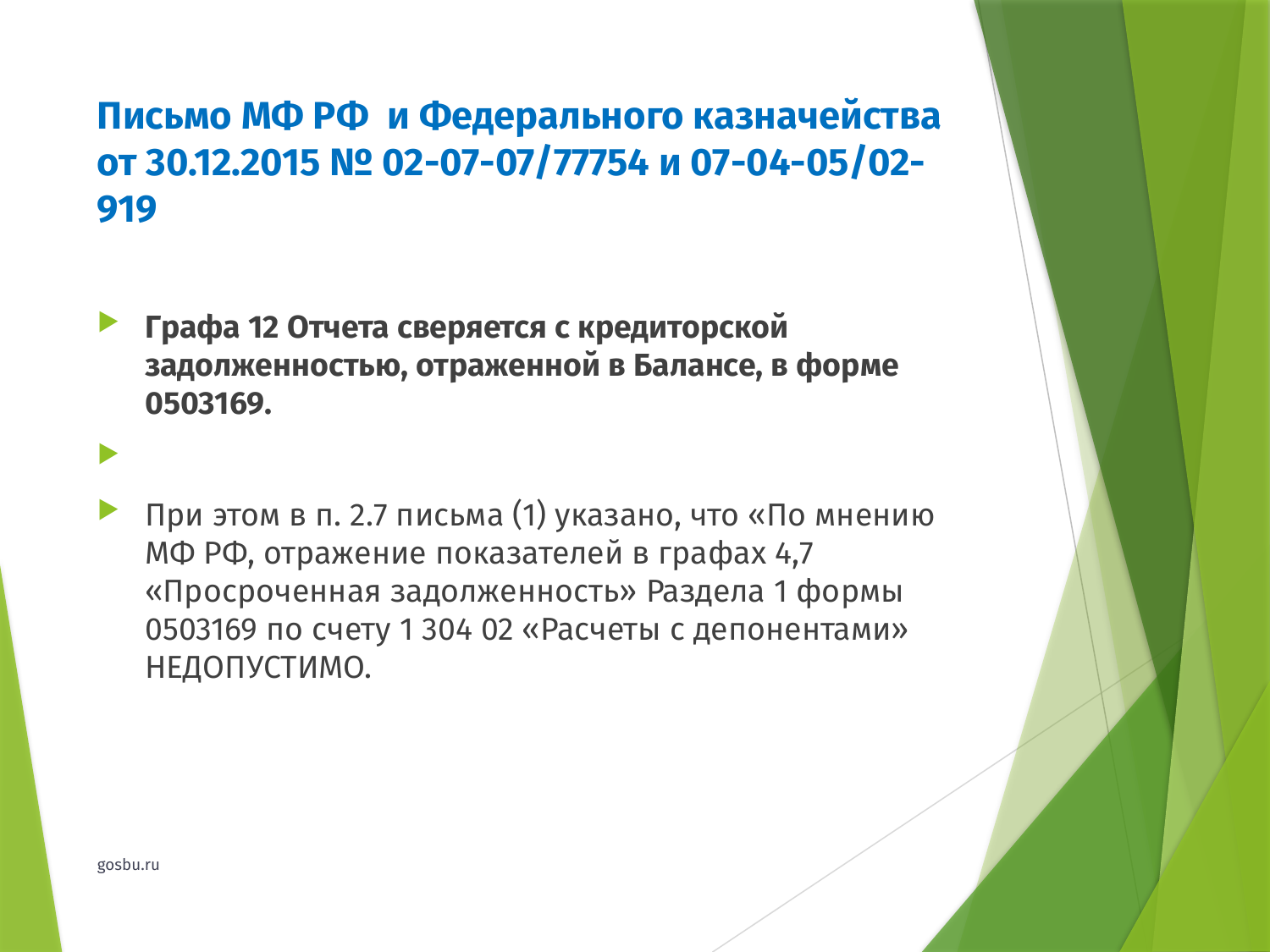

# Письмо МФ РФ  и Федерального казначейства от 30.12.2015 № 02-07-07/77754 и 07-04-05/02-919
Графа 12 Отчета сверяется с кредиторской задолженностью, отраженной в Балансе, в форме 0503169.

При этом в п. 2.7 письма (1) указано, что «По мнению МФ РФ, отражение показателей в графах 4,7 «Просроченная задолженность» Раздела 1 формы 0503169 по счету 1 304 02 «Расчеты с депонентами» НЕДОПУСТИМО.

gosbu.ru